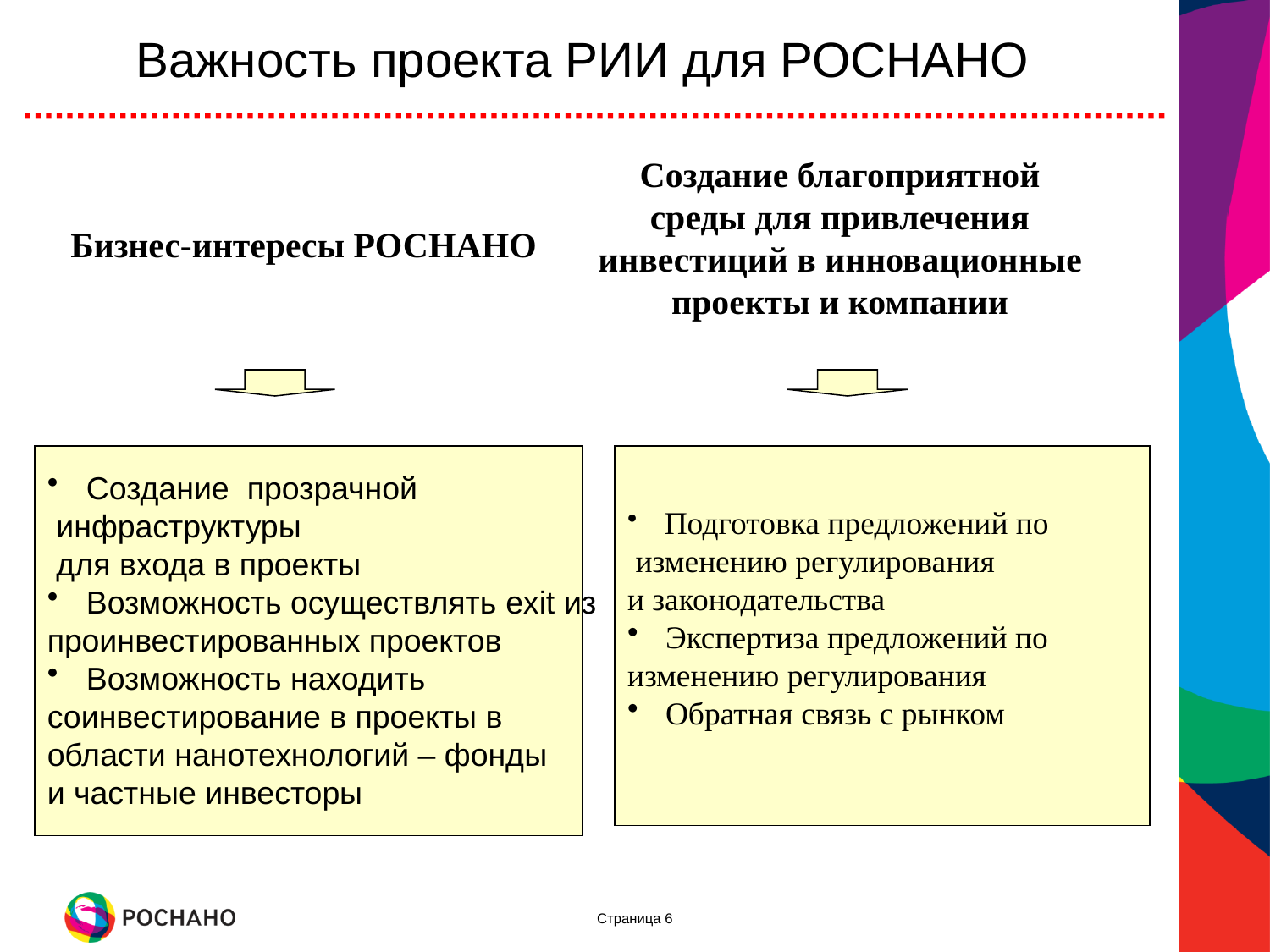

Важность проекта РИИ для РОСНАНО

Создание благоприятной среды для привлечения инвестиций в инновационные проекты и компании
Бизнес-интересы РОСНАНО

 Создание  прозрачной
 инфраструктуры
 для входа в проекты
 Возможность осуществлять exit из
проинвестированных проектов
 Возможность находить
соинвестирование в проекты в
области нанотехнологий – фонды
и частные инвесторы

 Подготовка предложений по
 изменению регулирования
и законодательства
 Экспертиза предложений по
изменению регулирования
 Обратная связь с рынком

Страница 6